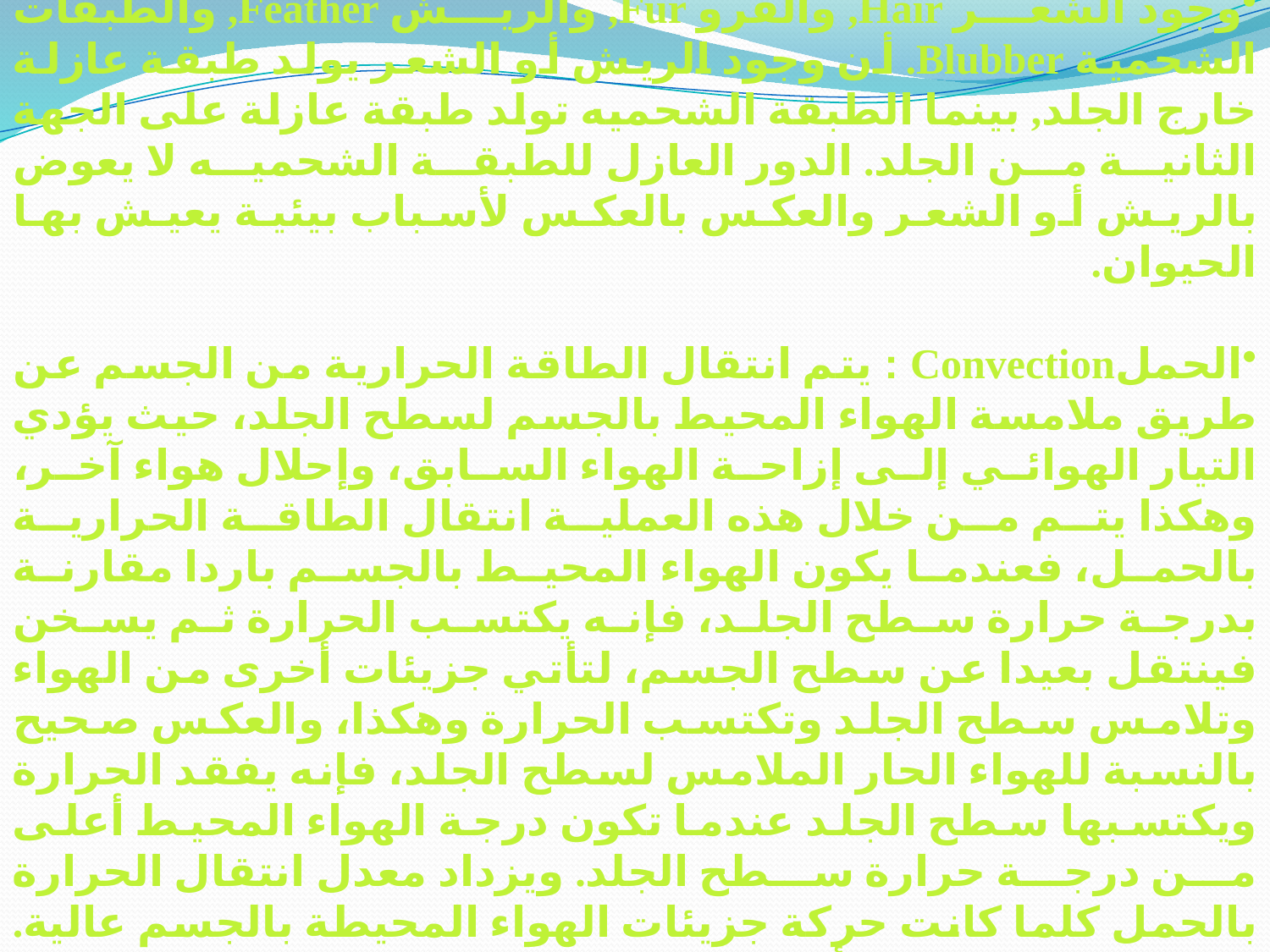

يعتمد على تمدد وتضيق الأوعية الدموية :  فيقل العزل ويقل التوصيل عند التوسع والعكس بالعكس, أي انه يعتمد على كمية الدم المار خلال الجلد والطبقة السطحية للعضلات.
وجود الشعر Hair, والفرو Fur, والريش Feather, والطبقات الشحمية Blubber. أن وجود الريش أو الشعر يولد طبقة عازلة خارج الجلد, بينما الطبقة الشحميه تولد طبقة عازلة على الجهة الثانية من الجلد. الدور العازل للطبقة الشحميه لا يعوض بالريش أو الشعر والعكس بالعكس لأسباب بيئية يعيش بها الحيوان.

الحملConvection : يتم انتقال الطاقة الحرارية من الجسم عن طريق ملامسة الهواء المحيط بالجسم لسطح الجلد، حيث يؤدي التيار الهوائي إلى إزاحة الهواء السابق، وإحلال هواء آخر، وهكذا يتم من خلال هذه العملية انتقال الطاقة الحرارية بالحمل، فعندما يكون الهواء المحيط بالجسم باردا مقارنة بدرجة حرارة سطح الجلد، فإنه يكتسب الحرارة ثم يسخن فينتقل بعيدا عن سطح الجسم، لتأتي جزيئات أخرى من الهواء وتلامس سطح الجلد وتكتسب الحرارة وهكذا، والعكس صحيح بالنسبة للهواء الحار الملامس لسطح الجلد، فإنه يفقد الحرارة ويكتسبها سطح الجلد عندما تكون درجة الهواء المحيط أعلى من درجة حرارة سطح الجلد. ويزداد معدل انتقال الحرارة بالحمل كلما كانت حركة جزيئات الهواء المحيطة بالجسم عالية. كما يمكن للسوائل أيضا توصيل الحرارة بواسطة الحمل. هو مشابه للتوصيل لكن في حالة الحمل تنتقل الحرارة للهواء الذي يسخن (تزداد درجة حرارته) ويرتفع إلى أعلى آخذا معه الحرارة العالية ثم يأتي الهواء البارد.